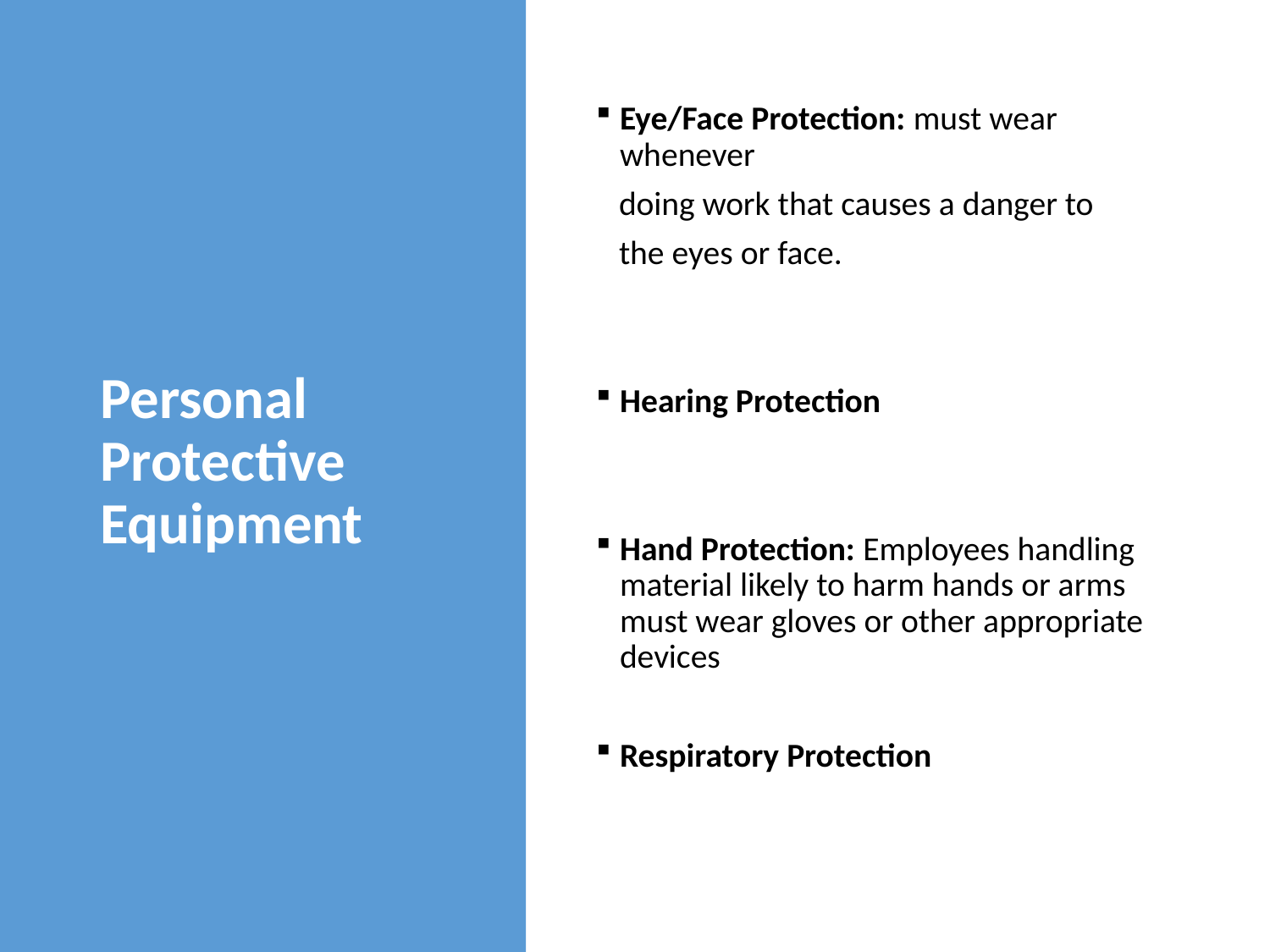

# Personal Protective Equipment
Eye/Face Protection: must wear whenever
   doing work that causes a danger to
   the eyes or face.

Hearing Protection

Hand Protection: Employees handling material likely to harm hands or arms must wear gloves or other appropriate devices

Respiratory Protection